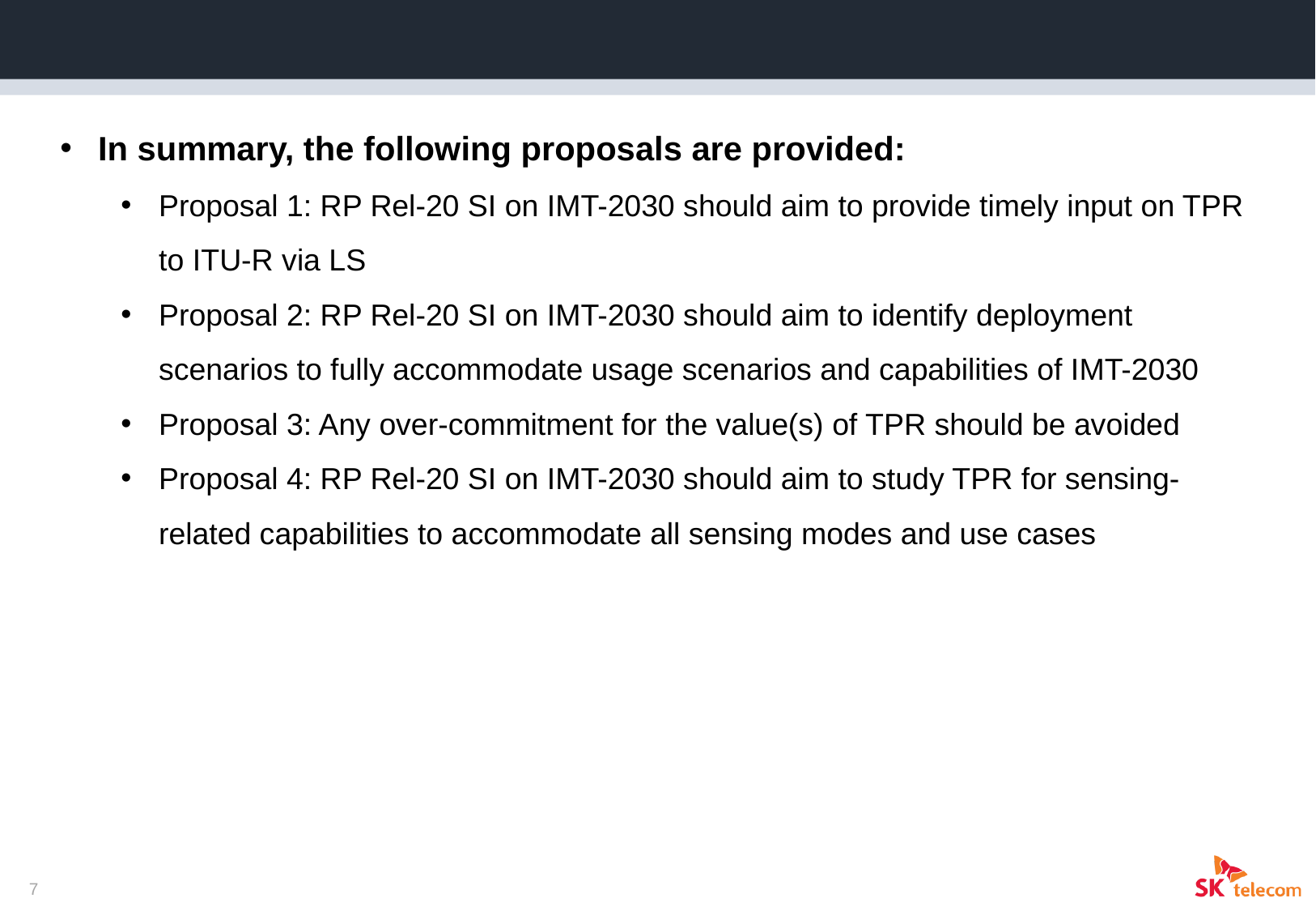

Conclusion
In summary, the following proposals are provided:
Proposal 1: RP Rel-20 SI on IMT-2030 should aim to provide timely input on TPR to ITU-R via LS
Proposal 2: RP Rel-20 SI on IMT-2030 should aim to identify deployment scenarios to fully accommodate usage scenarios and capabilities of IMT-2030
Proposal 3: Any over-commitment for the value(s) of TPR should be avoided
Proposal 4: RP Rel-20 SI on IMT-2030 should aim to study TPR for sensing-related capabilities to accommodate all sensing modes and use cases